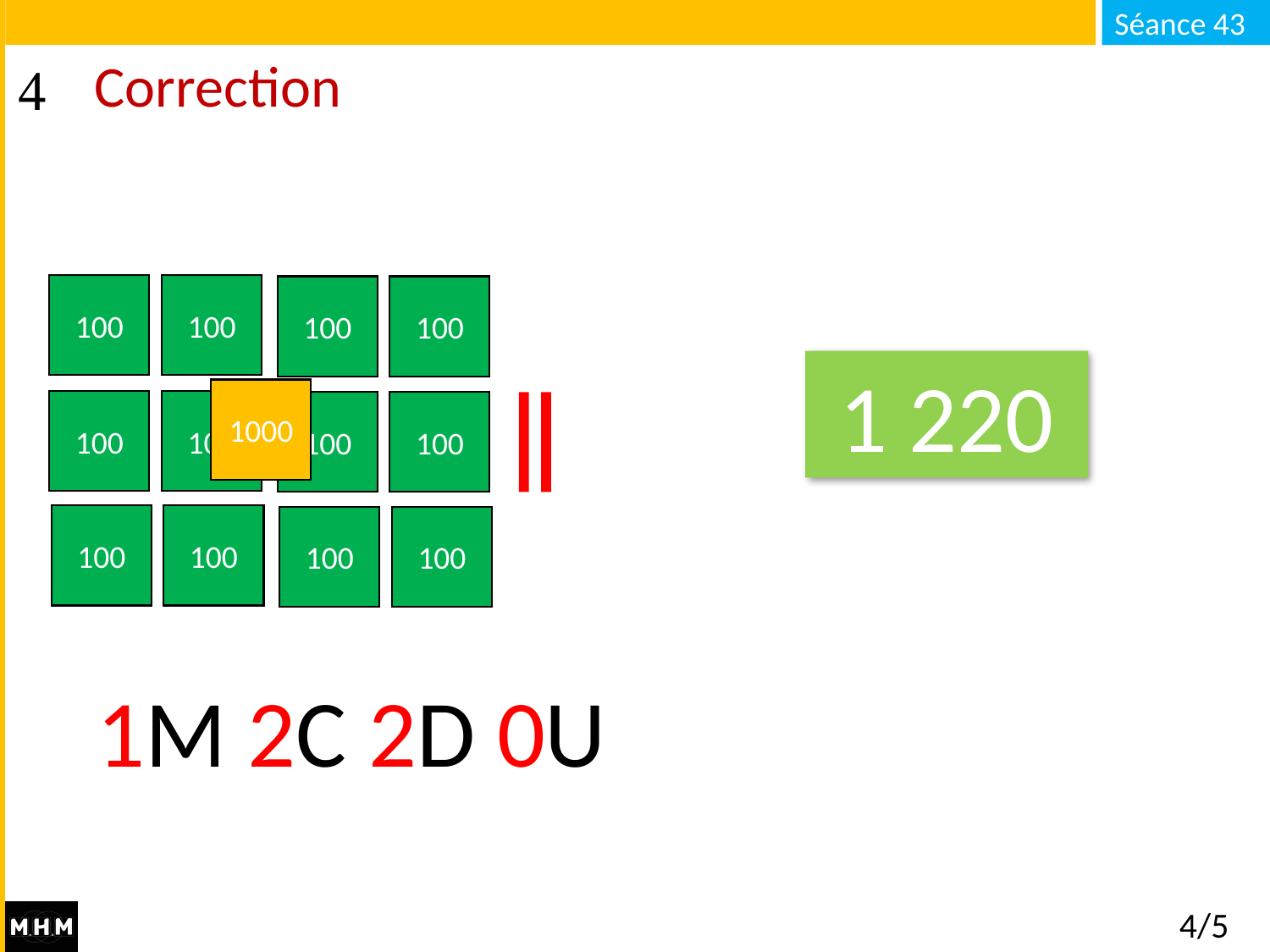

# Correction
100
100
100
100
1 220
1000
100
100
100
100

100
100
100
100
1M 2C 2D 0U
4/5